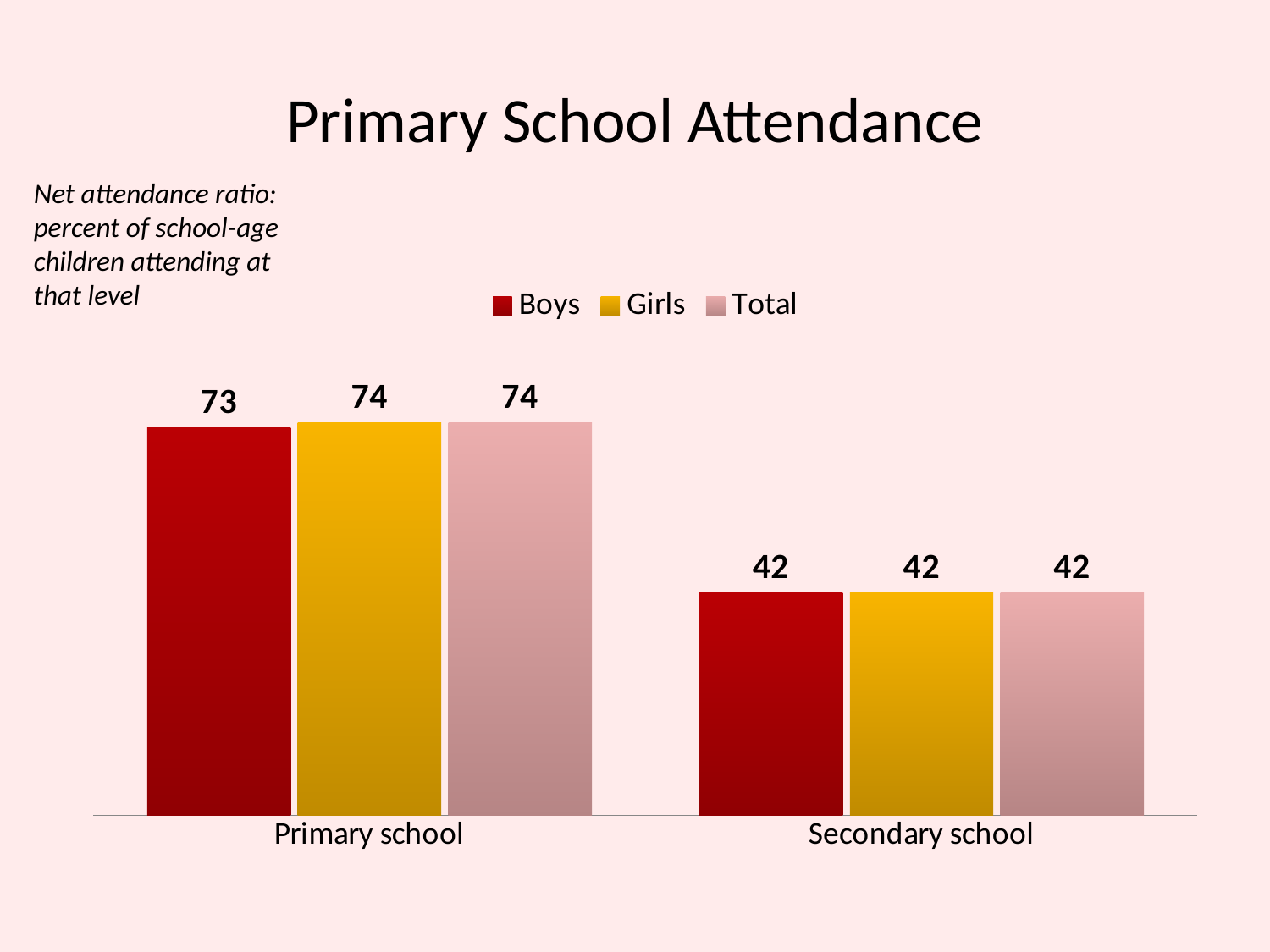

# Primary School Attendance
Net attendance ratio: percent of school-age children attending at that level

### Chart

| Category | Boys | Girls | Total |
|---|---|---|---|
| Primary school | 73.0 | 74.0 | 74.0 |
| Secondary school | 42.0 | 42.0 | 42.0 |